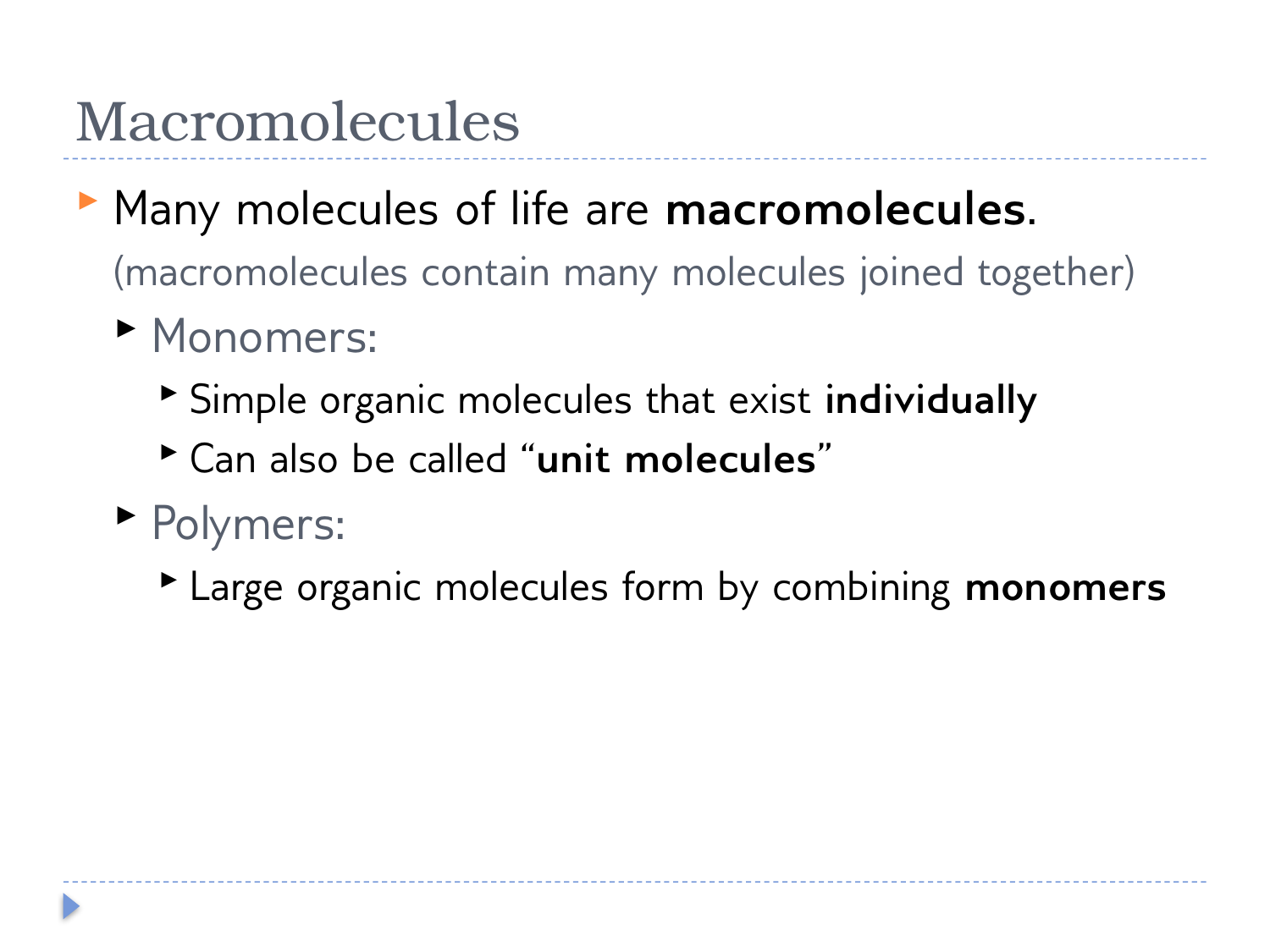

# Macromolecules
Many molecules of life are macromolecules.
(macromolecules contain many molecules joined together)
Monomers:
Simple organic molecules that exist individually
Can also be called “unit molecules”
Polymers:
Large organic molecules form by combining monomers